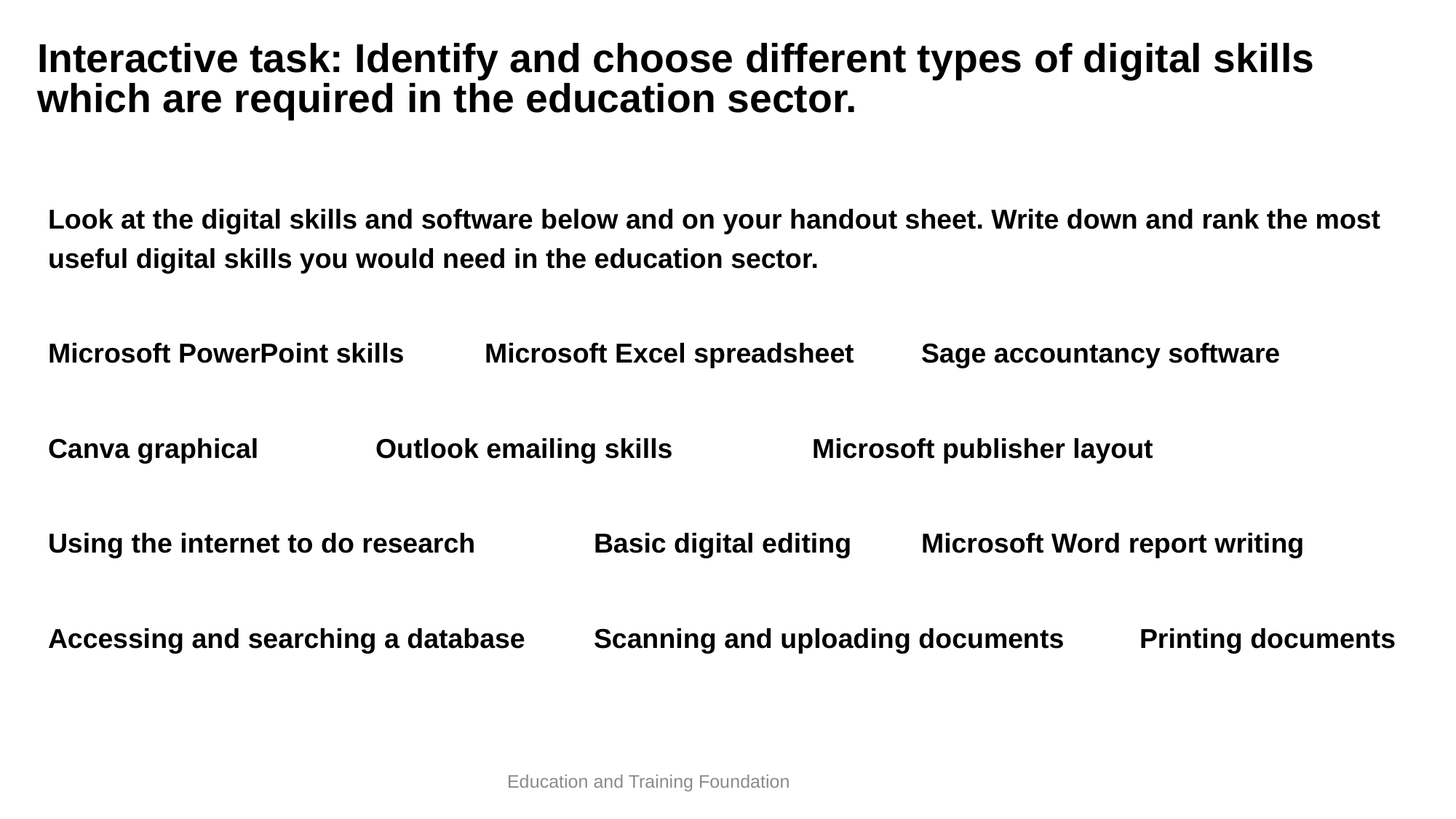

# Interactive task: Identify and choose different types of digital skills which are required in the education sector.
Look at the digital skills and software below and on your handout sheet. Write down and rank the most useful digital skills you would need in the education sector.

Microsoft PowerPoint skills 	Microsoft Excel spreadsheet 	Sage accountancy software

Canva graphical 	Outlook emailing skills 		Microsoft publisher layout

Using the internet to do research 		Basic digital editing 	Microsoft Word report writing

Accessing and searching a database 	Scanning and uploading documents	Printing documents
Education and Training Foundation